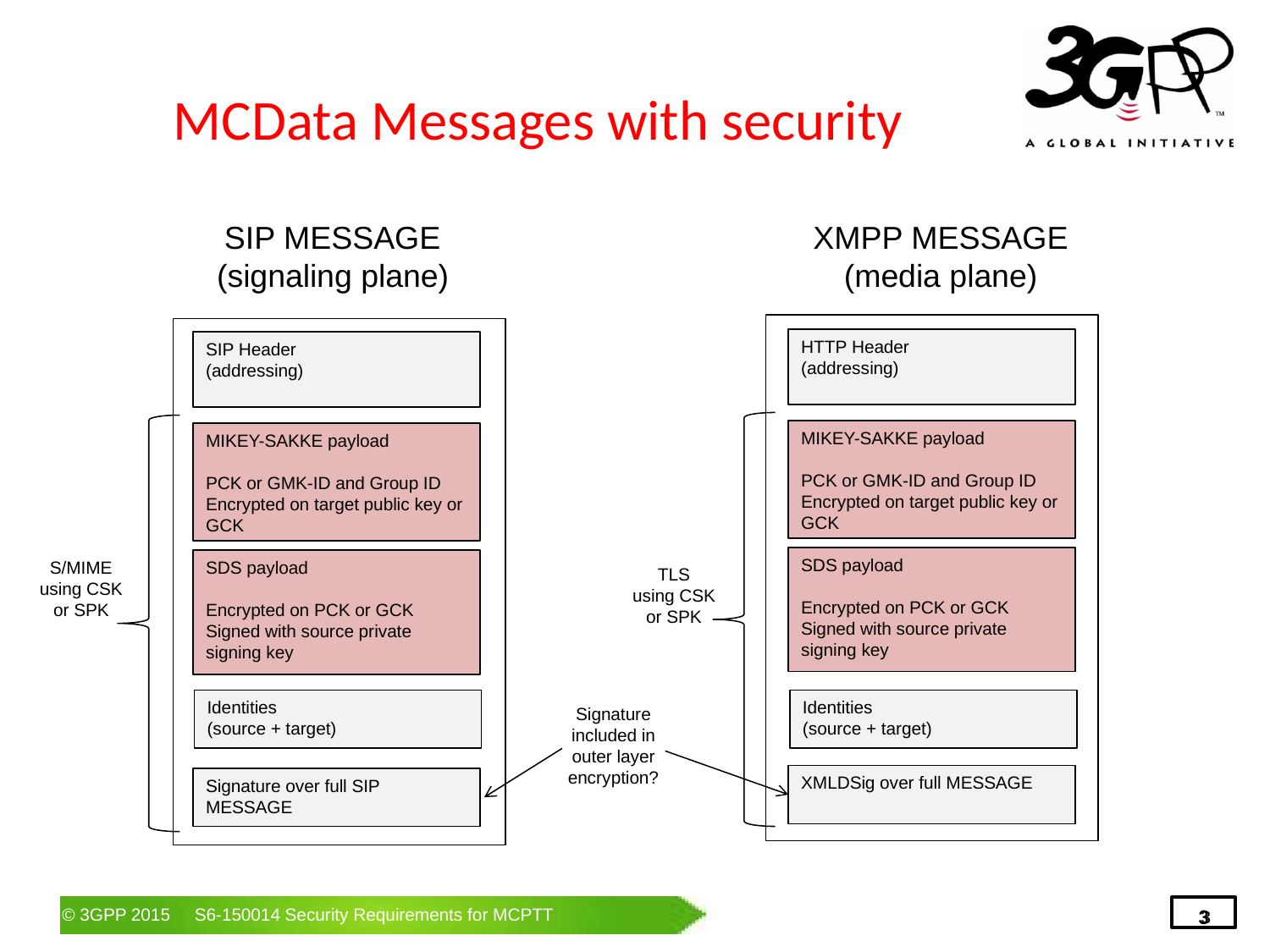

# MCData Messages with security
SIP MESSAGE
(signaling plane)
XMPP MESSAGE
(media plane)

HTTP Header
(addressing)
SIP Header
(addressing)

MIKEY-SAKKE payload

PCK or GMK-ID and Group ID
Encrypted on target public key or GCK
MIKEY-SAKKE payload

PCK or GMK-ID and Group ID
Encrypted on target public key or GCK
SDS payload

Encrypted on PCK or GCK
Signed with source private signing key
S/MIME
using CSK
or SPK
SDS payload

Encrypted on PCK or GCK
Signed with source private signing key
TLS
using CSK
or SPK
Identities
(source + target)
Identities
(source + target)
Signature included in outer layer encryption?
XMLDSig over full MESSAGE
Signature over full SIP MESSAGE
3